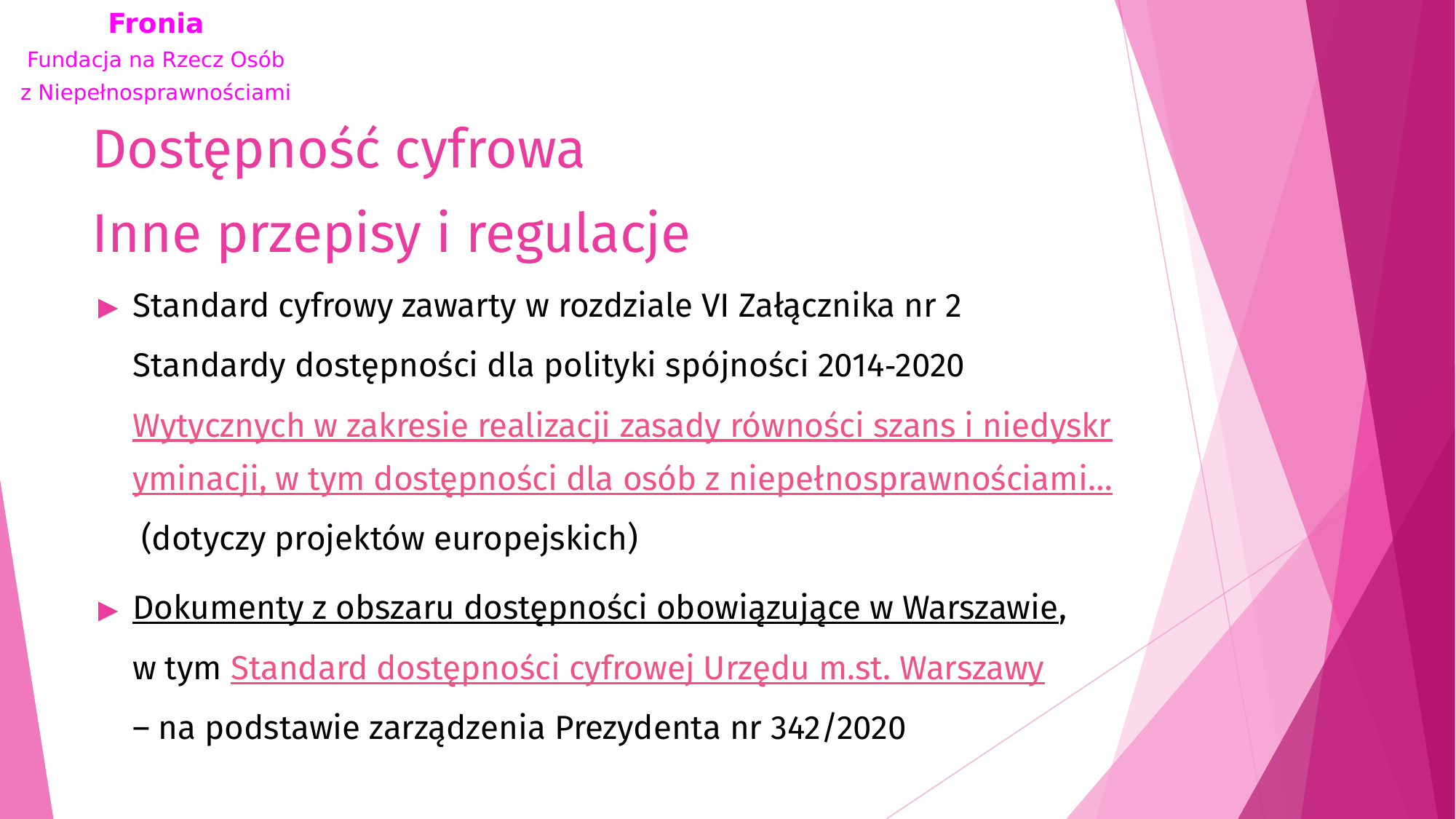

# Dostępność cyfrowa Inne przepisy i regulacje
Standard cyfrowy zawarty w rozdziale VI Załącznika nr 2 Standardy dostępności dla polityki spójności 2014‑2020 Wytycznych w zakresie realizacji zasady równości szans i niedyskryminacji, w tym dostępności dla osób z niepełnosprawnościami… (dotyczy projektów europejskich)
Dokumenty z obszaru dostępności obowiązujące w Warszawie, w tym Standard dostępności cyfrowej Urzędu m.st. Warszawy
– na podstawie zarządzenia Prezydenta nr 342/2020